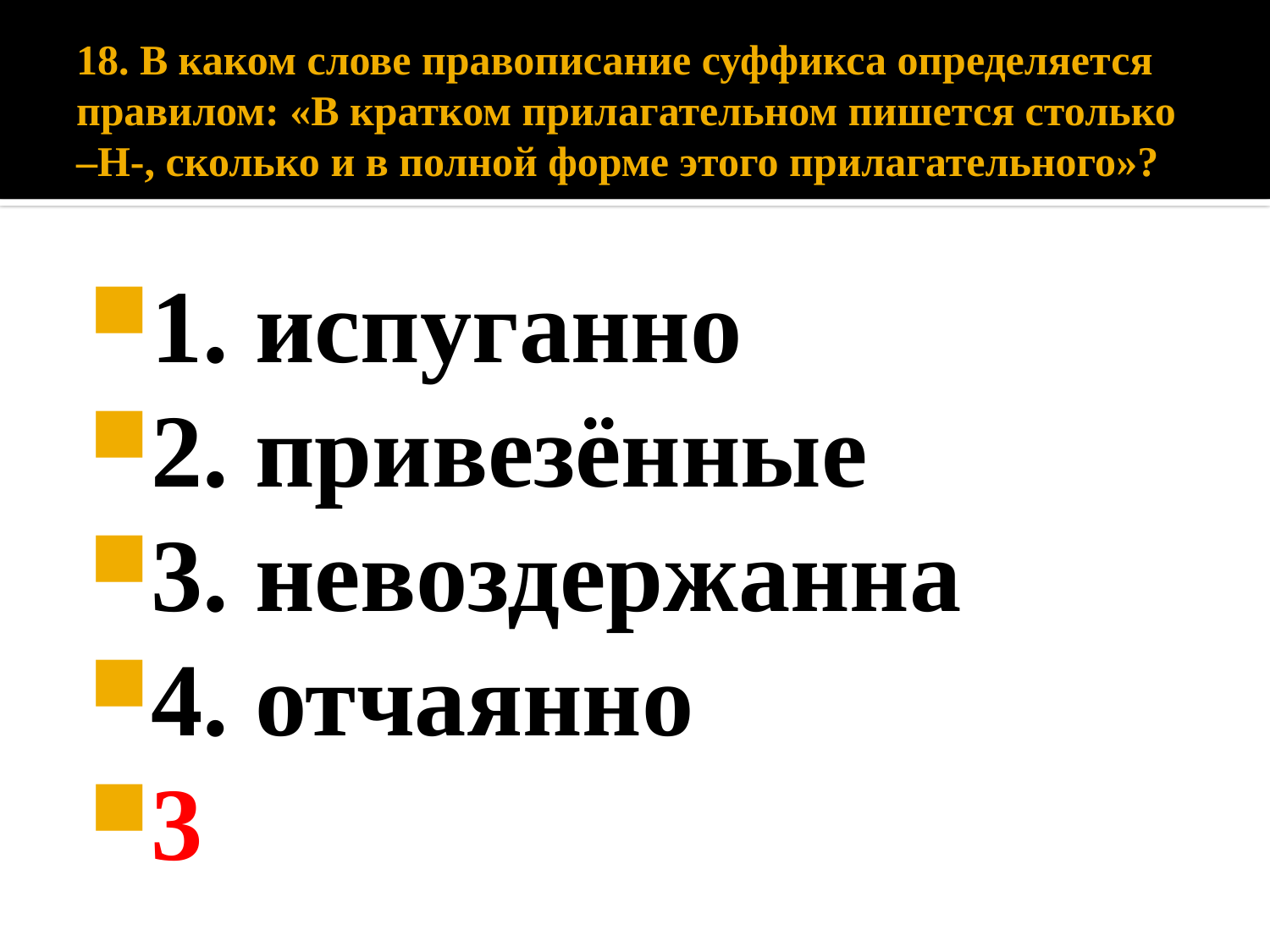

# 18. В каком слове правописание суффикса определяется правилом: «В кратком прилагательном пишется столько –Н-, сколько и в полной форме этого прилагательного»?
1. испуганно
2. привезённые
3. невоздержанна
4. отчаянно
3